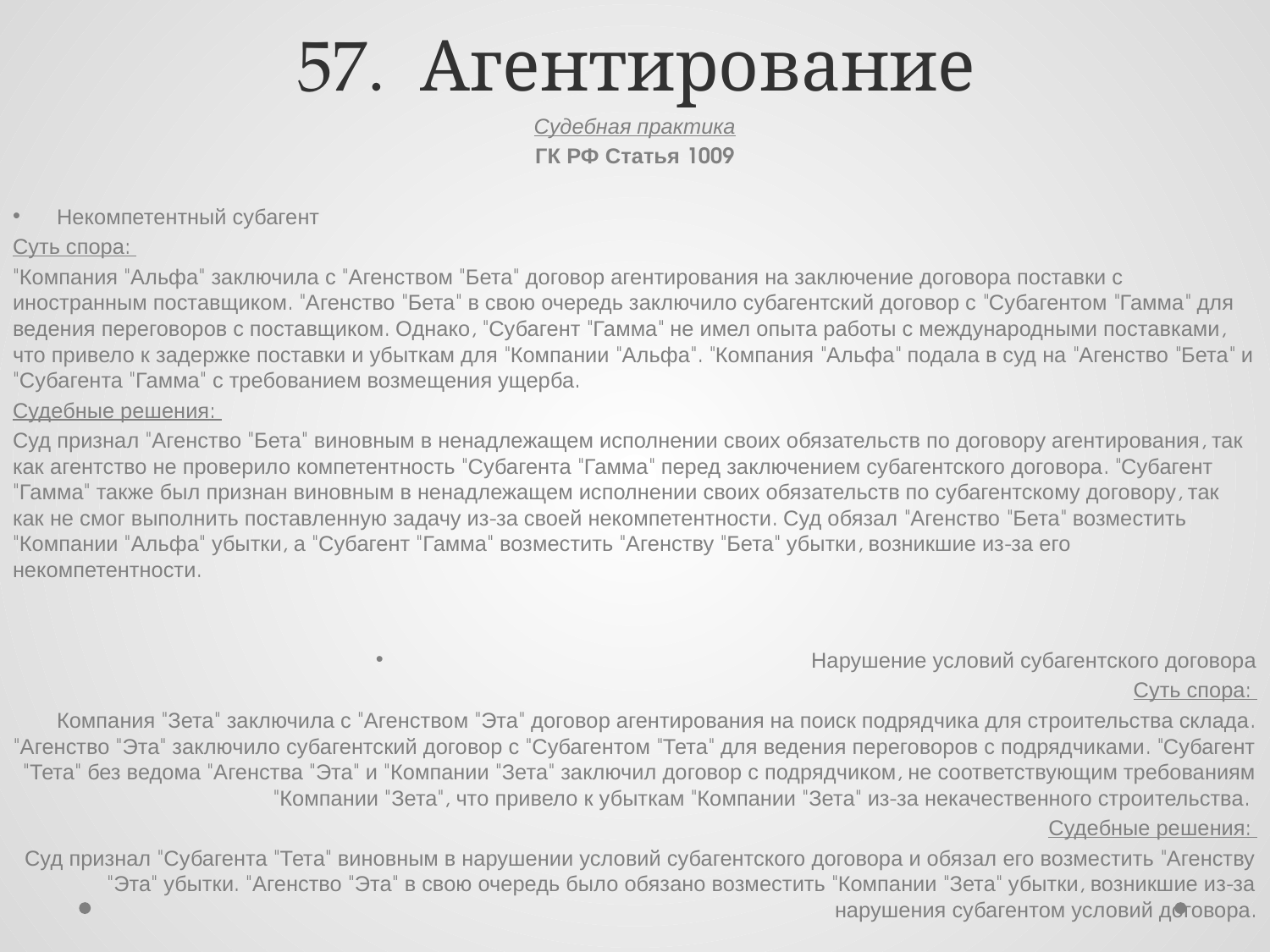

# 57.  Агентирование
Судебная практика
ГК РФ Статья 1009

Некомпетентный субагент
Суть спора:
"Компания "Альфа" заключила с "Агенством "Бета" договор агентирования на заключение договора поставки с иностранным поставщиком. "Агенство "Бета" в свою очередь заключило субагентский договор с "Субагентом "Гамма" для ведения переговоров с поставщиком. Однако, "Субагент "Гамма" не имел опыта работы с международными поставками, что привело к задержке поставки и убыткам для "Компании "Альфа". "Компания "Альфа" подала в суд на "Агенство "Бета" и "Субагента "Гамма" с требованием возмещения ущерба.
Судебные решения:
Суд признал "Агенство "Бета" виновным в ненадлежащем исполнении своих обязательств по договору агентирования, так как агентство не проверило компетентность "Субагента "Гамма" перед заключением субагентского договора. "Субагент "Гамма" также был признан виновным в ненадлежащем исполнении своих обязательств по субагентскому договору, так как не смог выполнить поставленную задачу из-за своей некомпетентности. Суд обязал "Агенство "Бета" возместить "Компании "Альфа" убытки, а "Субагент "Гамма" возместить "Агенству "Бета" убытки, возникшие из-за его некомпетентности.

Нарушение условий субагентского договора
 Суть спора:
Компания "Зета" заключила с "Агенством "Эта" договор агентирования на поиск подрядчика для строительства склада. "Агенство "Эта" заключило субагентский договор с "Субагентом "Тета" для ведения переговоров с подрядчиками. "Субагент "Тета" без ведома "Агенства "Эта" и "Компании "Зета" заключил договор с подрядчиком, не соответствующим требованиям "Компании "Зета", что привело к убыткам "Компании "Зета" из-за некачественного строительства.
Судебные решения:
Суд признал "Субагента "Тета" виновным в нарушении условий субагентского договора и обязал его возместить "Агенству "Эта" убытки. "Агенство "Эта" в свою очередь было обязано возместить "Компании "Зета" убытки, возникшие из-за нарушения субагентом условий договора.